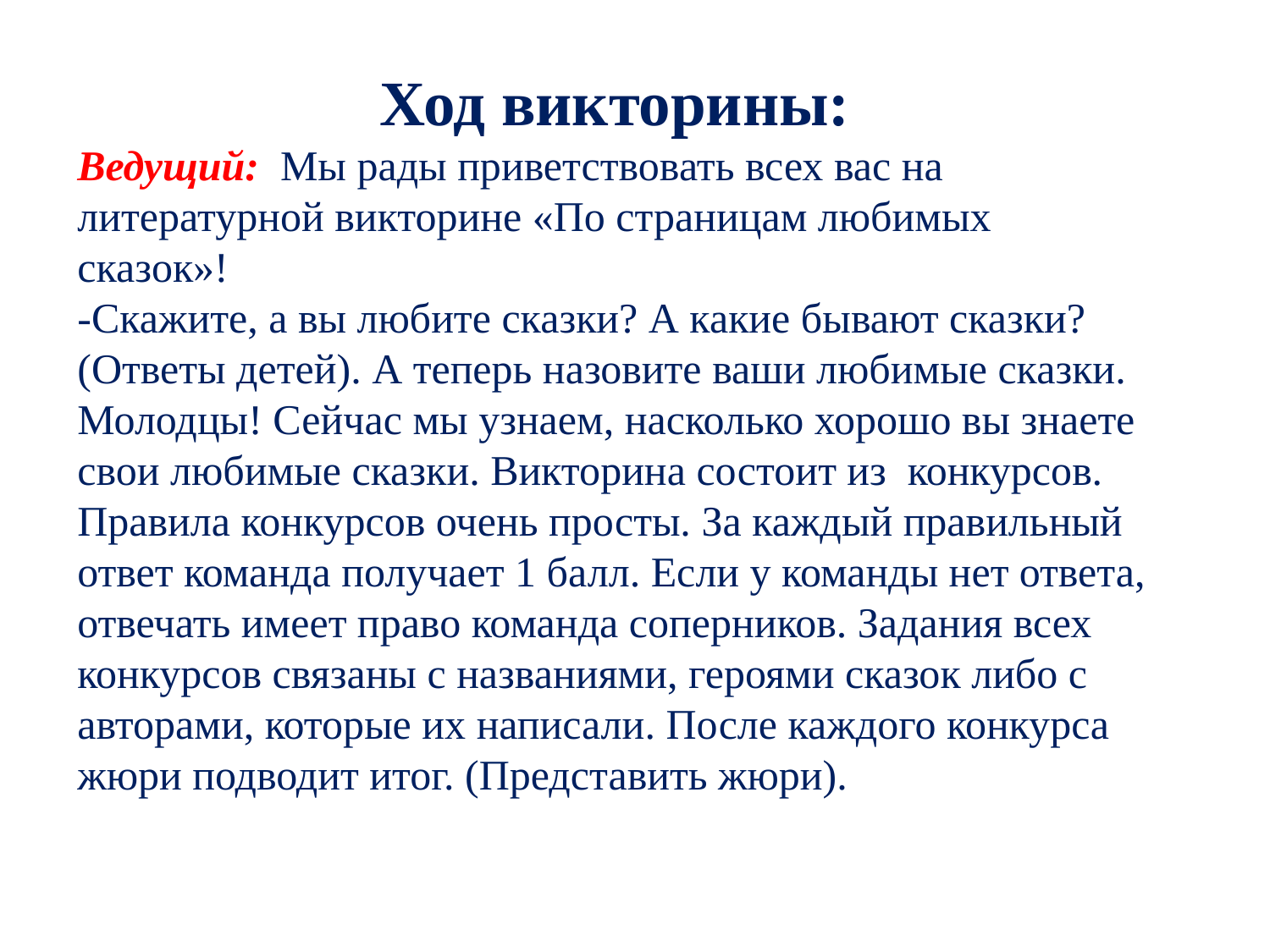

Ход викторины:
Ведущий:  Мы рады приветствовать всех вас на литературной викторине «По страницам любимых сказок»!
-Скажите, а вы любите сказки? А какие бывают сказки? (Ответы детей). А теперь назовите ваши любимые сказки. Молодцы! Сейчас мы узнаем, насколько хорошо вы знаете свои любимые сказки. Викторина состоит из  конкурсов. Правила конкурсов очень просты. За каждый правильный ответ команда получает 1 балл. Если у команды нет ответа, отвечать имеет право команда соперников. Задания всех конкурсов связаны с названиями, героями сказок либо с авторами, которые их написали. После каждого конкурса жюри подводит итог. (Представить жюри).